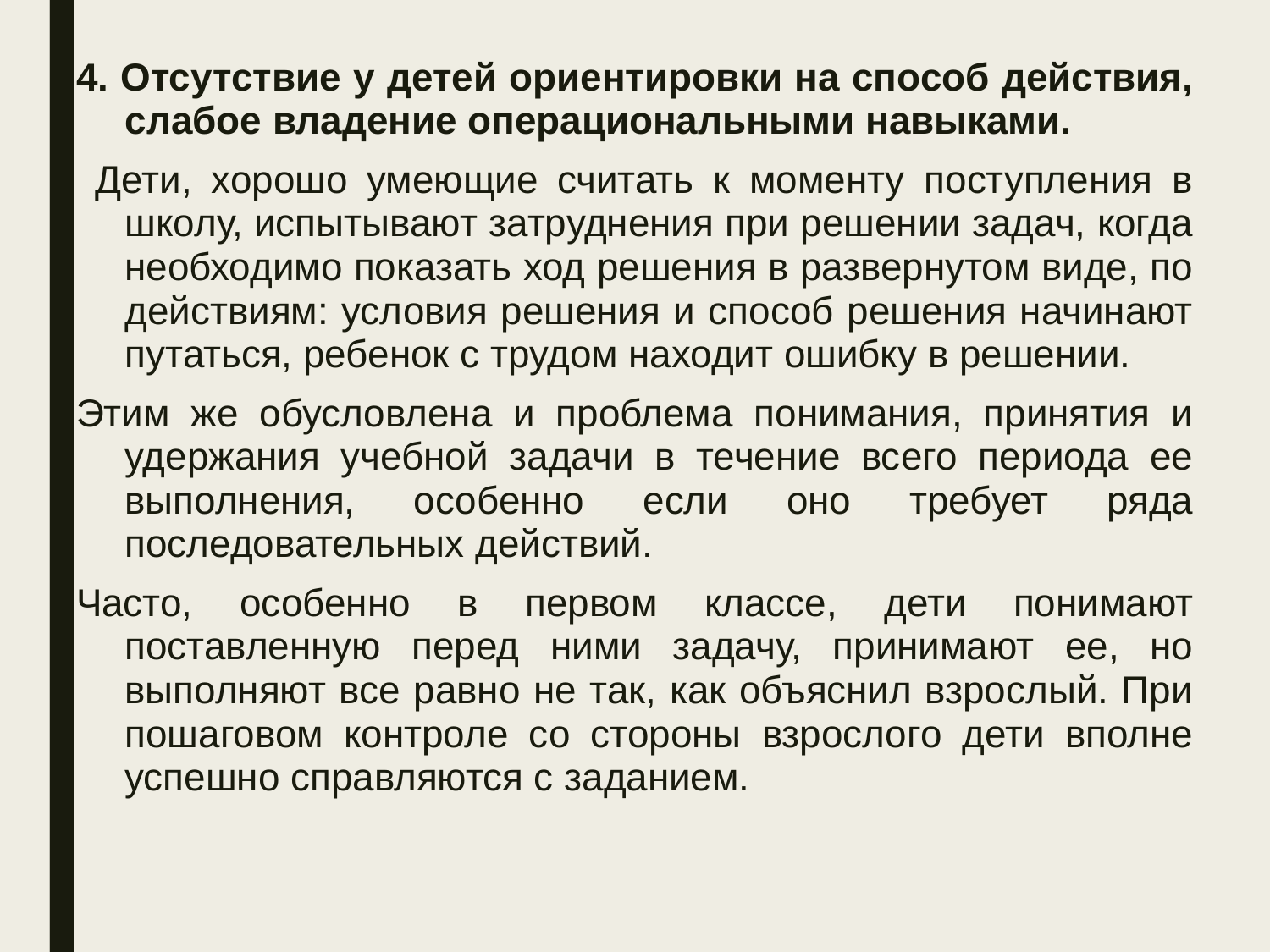

4. Отсутствие у детей ориентировки на способ действия, слабое владение операциональными навыками.
 Дети, хорошо умеющие считать к моменту поступления в школу, испытывают затруднения при решении задач, когда необходимо показать ход решения в развернутом виде, по действиям: условия решения и способ решения начинают путаться, ребенок с трудом находит ошибку в решении.
Этим же обусловлена и проблема понимания, принятия и удержания учебной задачи в течение всего периода ее выполнения, особенно если оно требует ряда последовательных действий.
Часто, особенно в первом классе, дети понимают поставленную перед ними задачу, принимают ее, но выполняют все равно не так, как объяснил взрослый. При пошаговом контроле со стороны взрослого дети вполне успешно справляются с заданием.